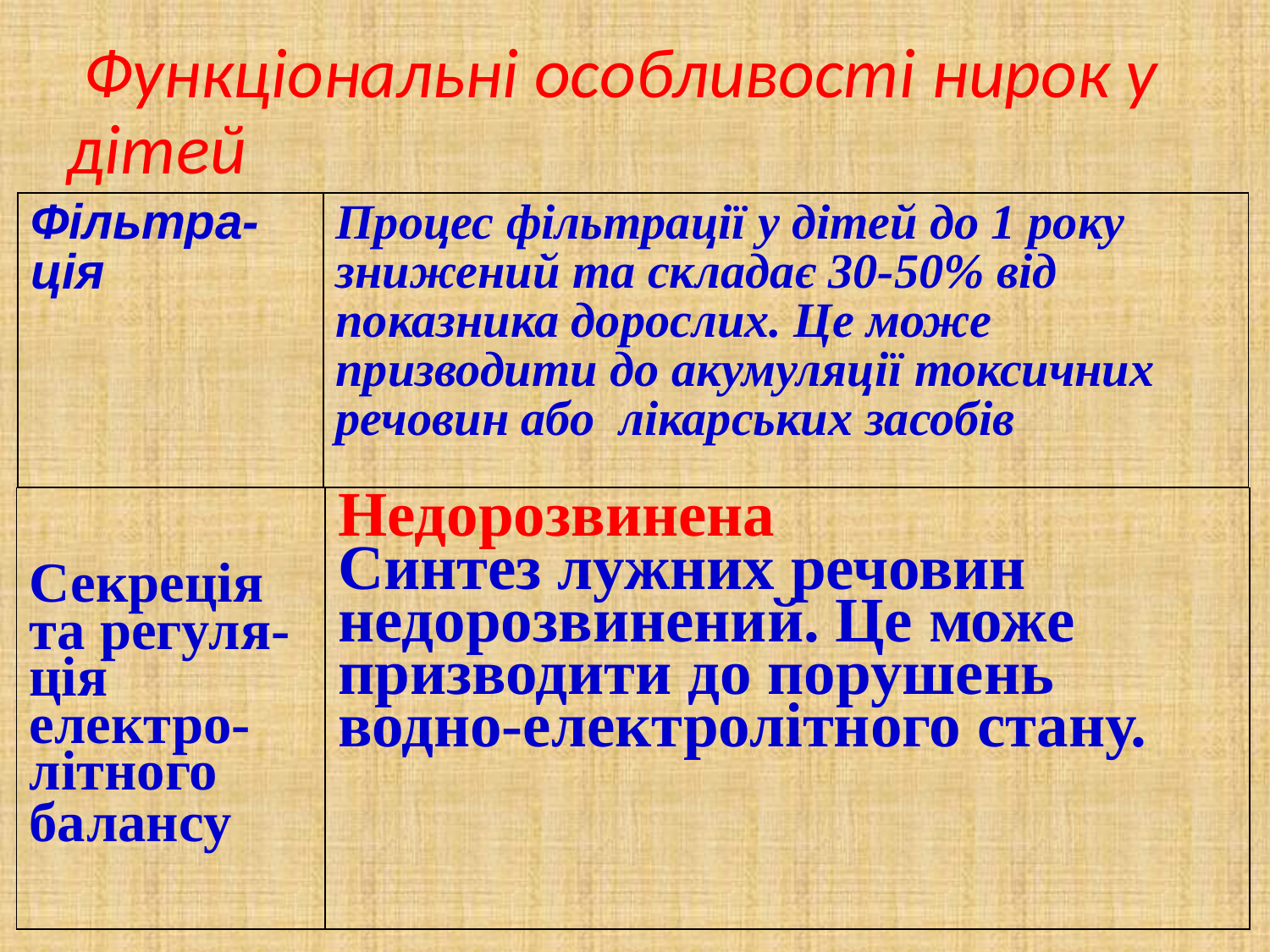

Функціональні особливості нирок у дітей
| Фільтра-ція | Процес фільтрації у дітей до 1 року знижений та складає 30-50% від показника дорослих. Це може призводити до акумуляції токсичних речовин або лікарських засобів |
| --- | --- |
| Секреція та регуля-ція електро-літного балансу | Недорозвинена Синтез лужних речовин недорозвинений. Це може призводити до порушень водно-електролітного стану. |
| --- | --- |